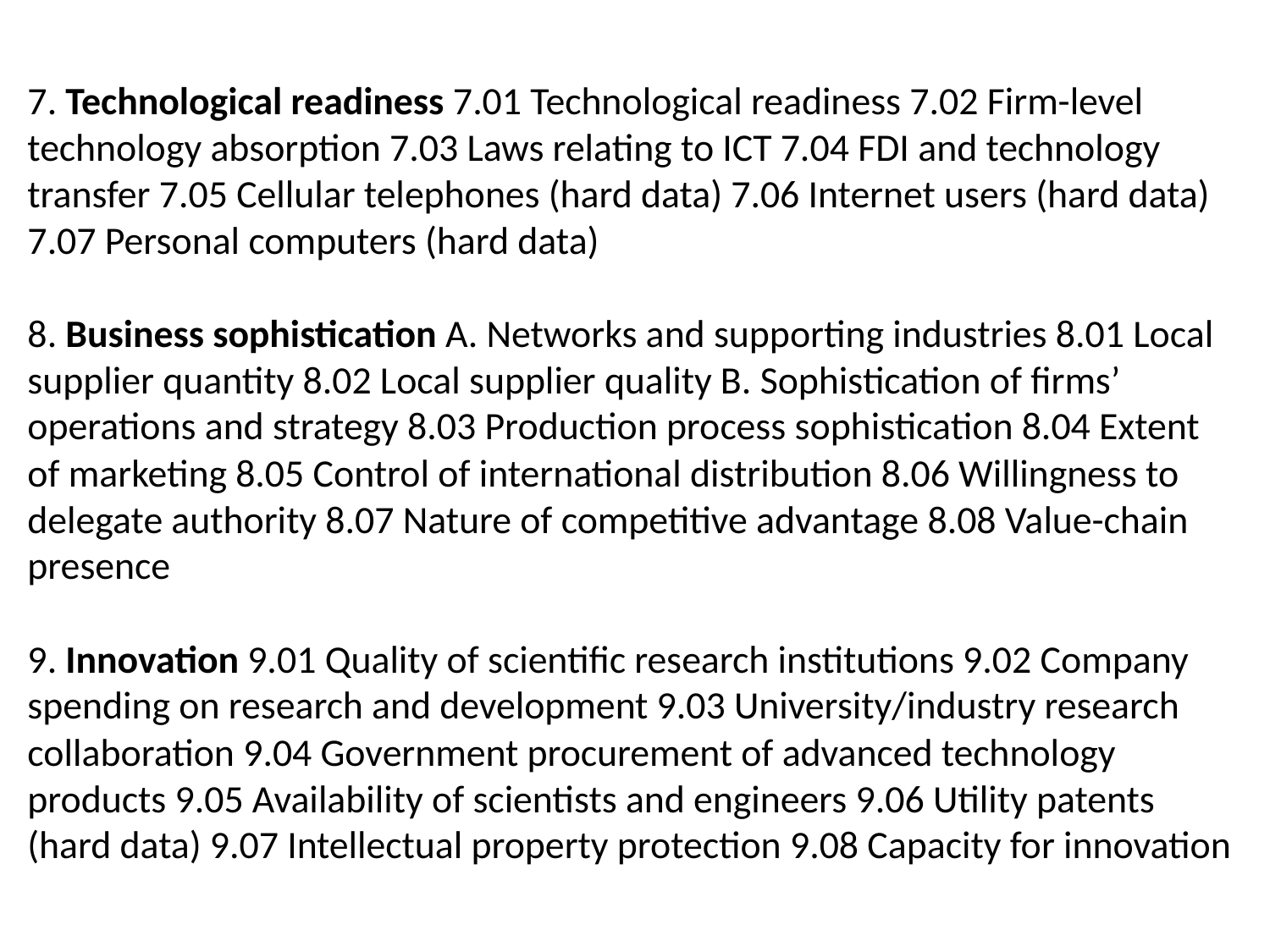

7. Technological readiness 7.01 Technological readiness 7.02 Firm-level technology absorption 7.03 Laws relating to ICT 7.04 FDI and technology transfer 7.05 Cellular telephones (hard data) 7.06 Internet users (hard data) 7.07 Personal computers (hard data)

8. Business sophistication A. Networks and supporting industries 8.01 Local supplier quantity 8.02 Local supplier quality B. Sophistication of firms’ operations and strategy 8.03 Production process sophistication 8.04 Extent of marketing 8.05 Control of international distribution 8.06 Willingness to delegate authority 8.07 Nature of competitive advantage 8.08 Value-chain presence

9. Innovation 9.01 Quality of scientific research institutions 9.02 Company spending on research and development 9.03 University/industry research collaboration 9.04 Government procurement of advanced technology products 9.05 Availability of scientists and engineers 9.06 Utility patents (hard data) 9.07 Intellectual property protection 9.08 Capacity for innovation